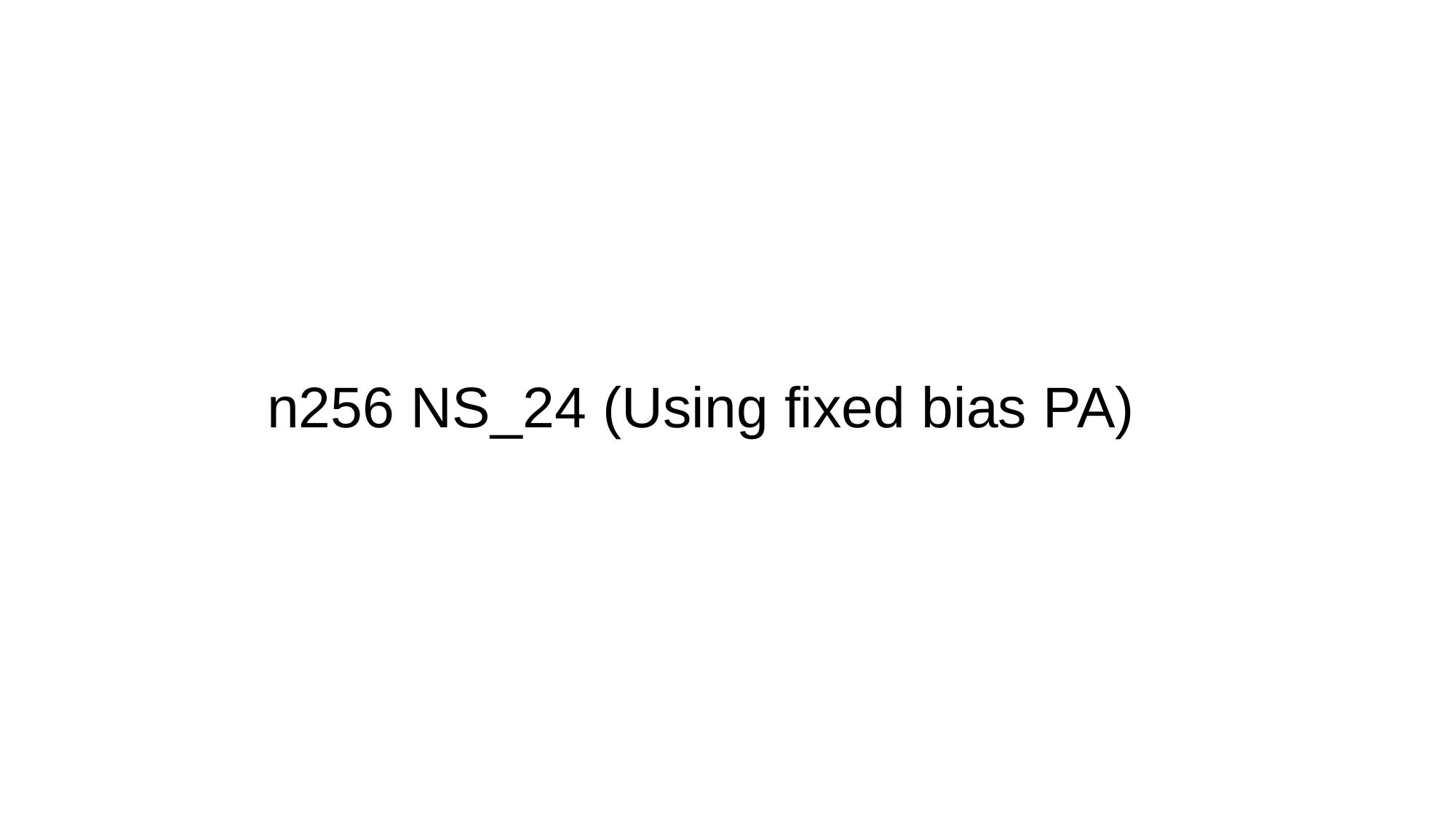

# n256 NS_24 (Using fixed bias PA)